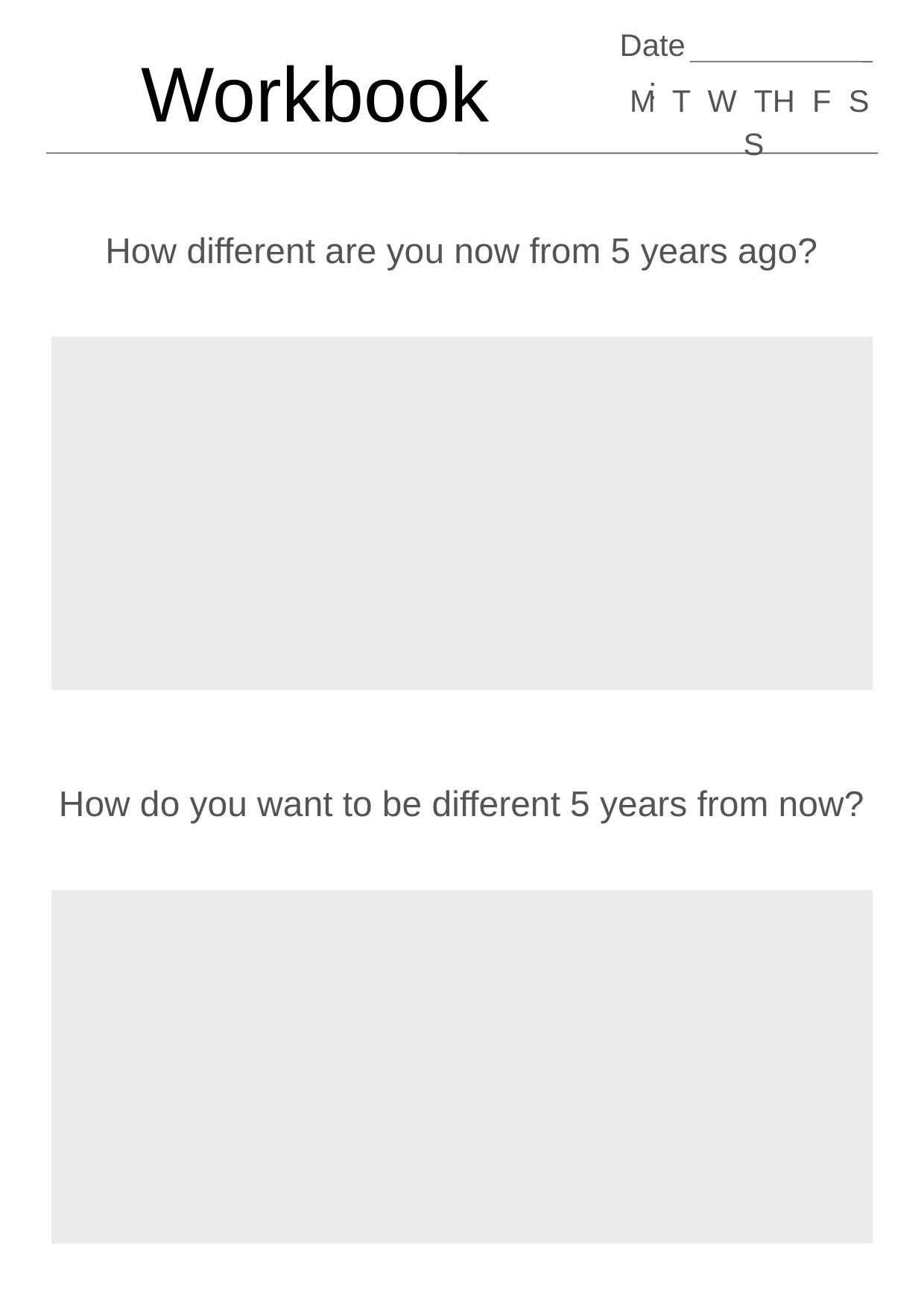

Date:
Workbook

M  T  W  TH  F  S  S

How different are you now from 5 years ago?

How do you want to be different 5 years from now?